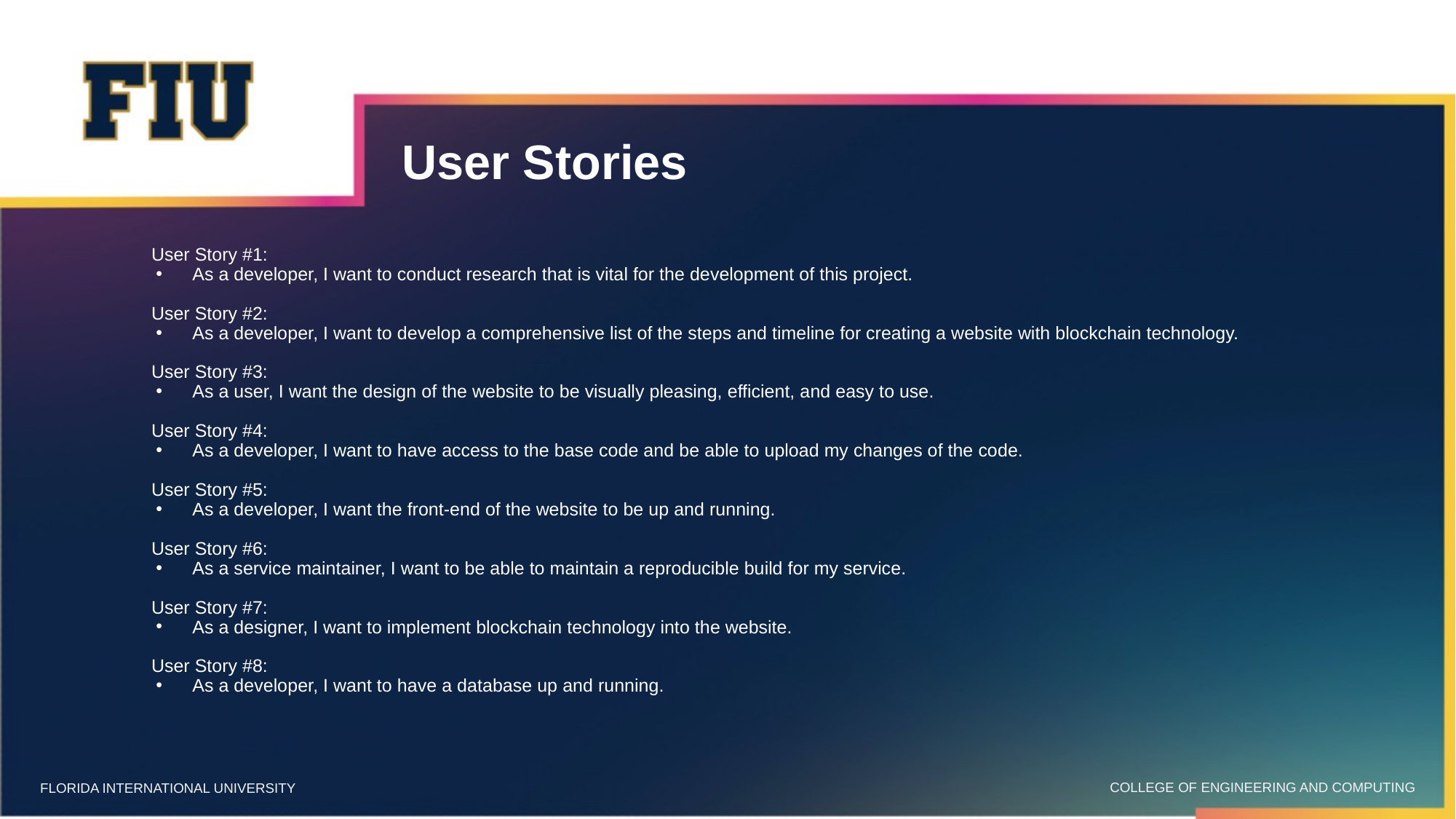

# User Stories
User Story #1:
As a developer, I want to conduct research that is vital for the development of this project.

User Story #2:
As a developer, I want to develop a comprehensive list of the steps and timeline for creating a website with blockchain technology.

User Story #3:
As a user, I want the design of the website to be visually pleasing, efficient, and easy to use.

User Story #4:
As a developer, I want to have access to the base code and be able to upload my changes of the code.

User Story #5:
As a developer, I want the front-end of the website to be up and running.

User Story #6:
As a service maintainer, I want to be able to maintain a reproducible build for my service.

User Story #7:
As a designer, I want to implement blockchain technology into the website.

User Story #8:
As a developer, I want to have a database up and running.